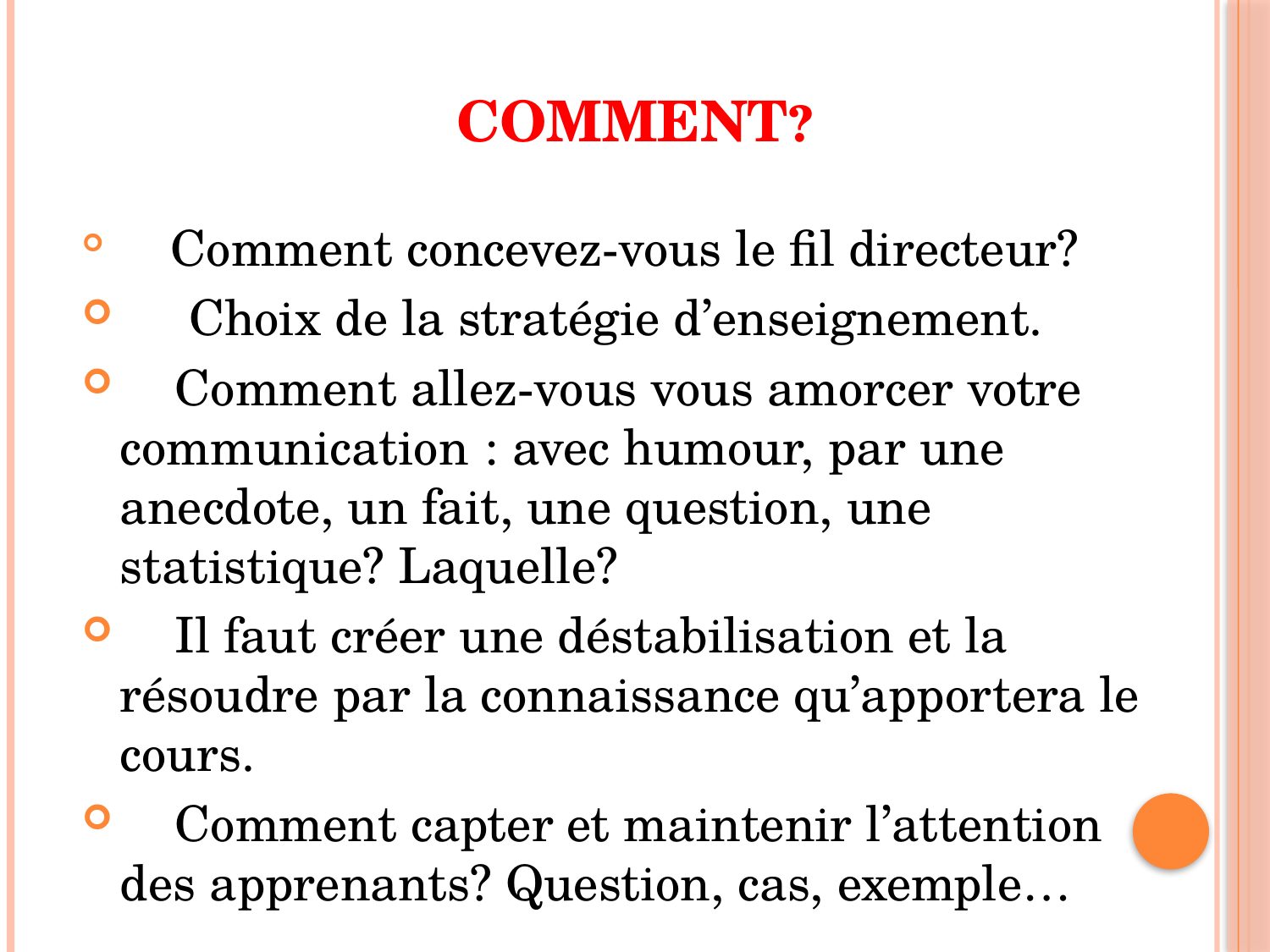

COMMENT?

     Comment concevez-vous le fil directeur?
     Choix de la stratégie d’enseignement.
    Comment allez-vous vous amorcer votre communication : avec humour, par une anecdote, un fait, une question, une statistique? Laquelle?
    Il faut créer une déstabilisation et la résoudre par la connaissance qu’apportera le cours.
    Comment capter et maintenir l’attention des apprenants? Question, cas, exemple…